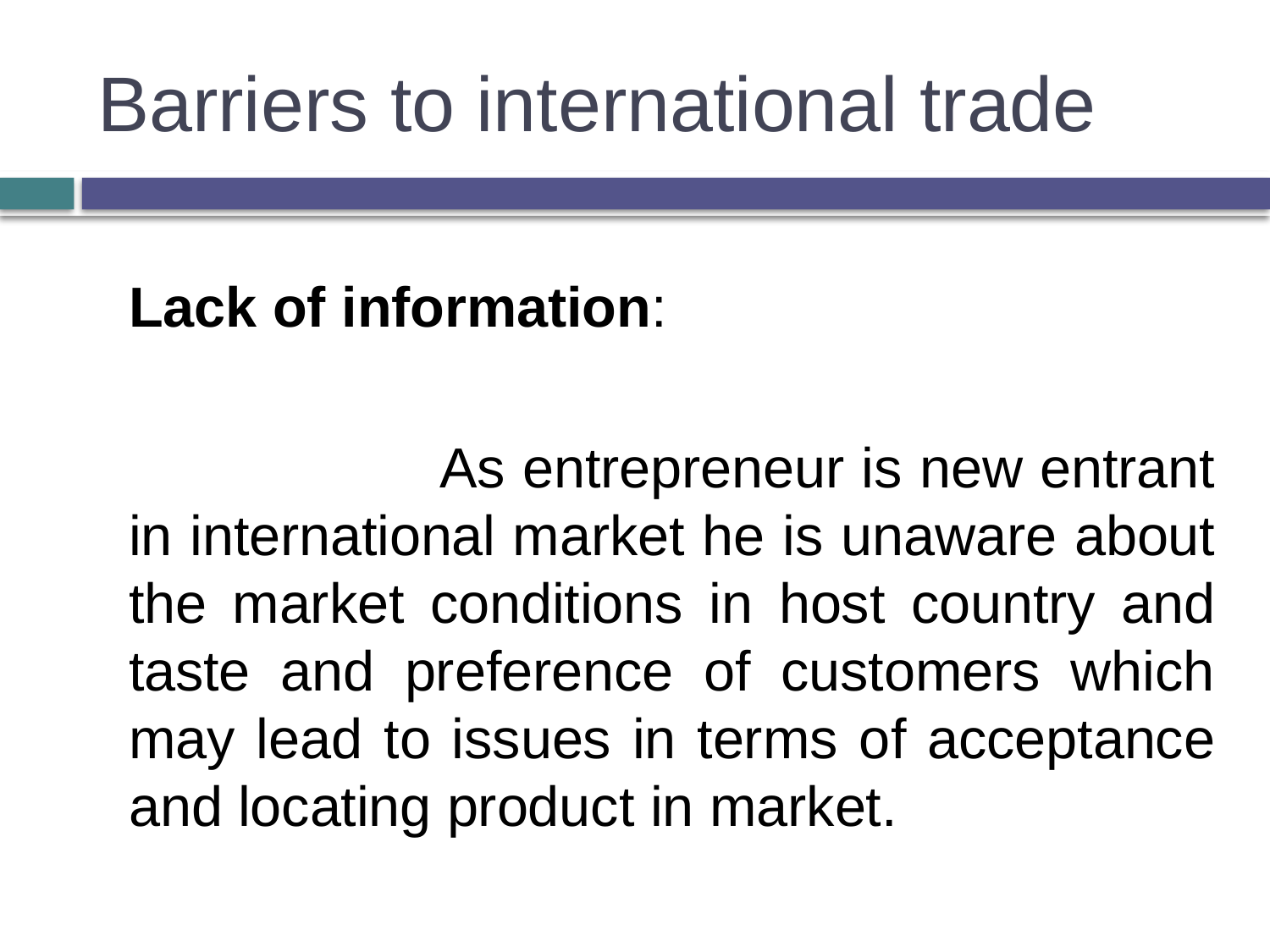

# Barriers to international trade
Lack of information:

                  As entrepreneur is new entrant in international market he is unaware about the market conditions in host country and taste and preference of customers which may lead to issues in terms of acceptance and locating product in market.